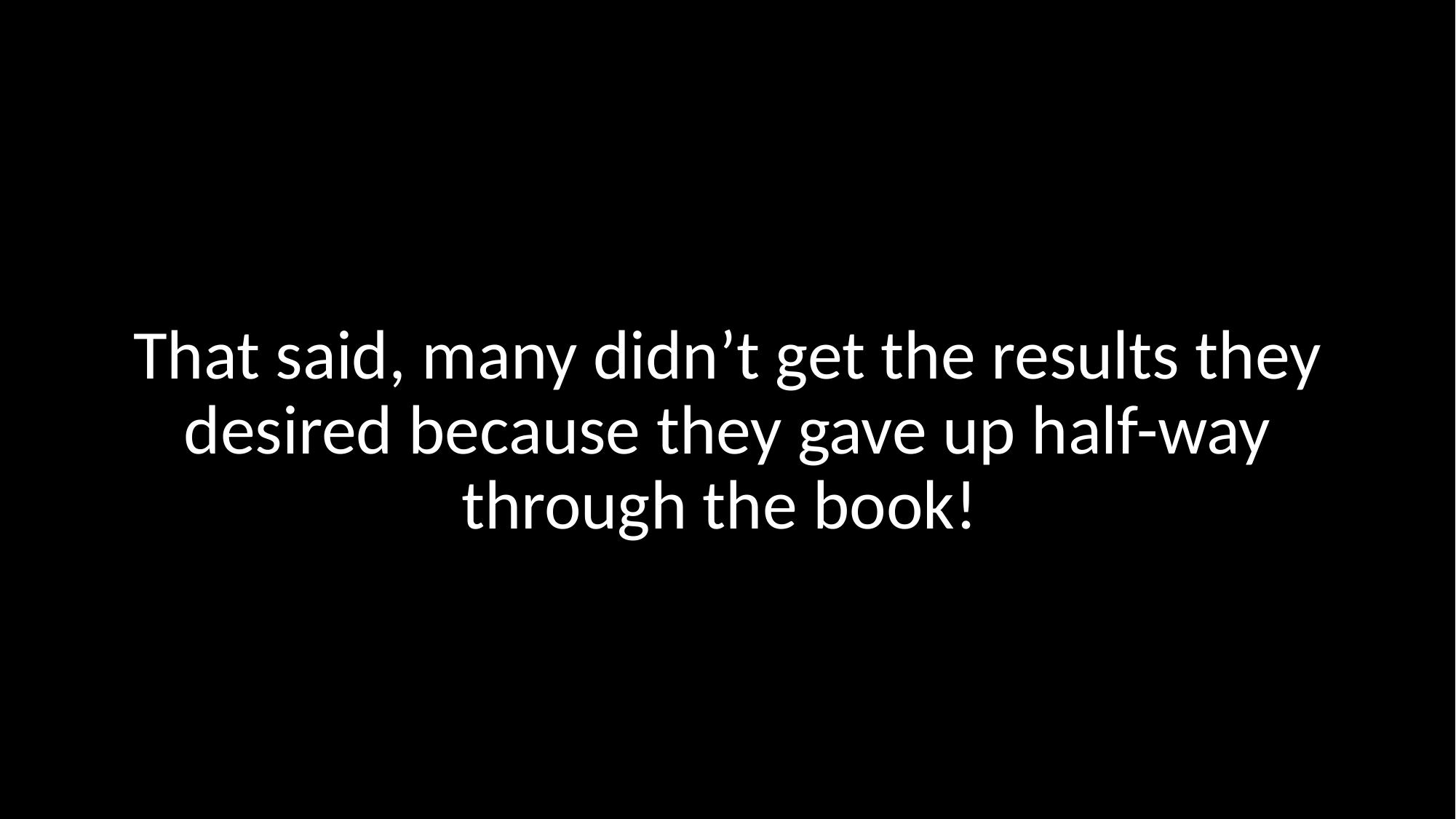

That said, many didn’t get the results they desired because they gave up half-way through the book!